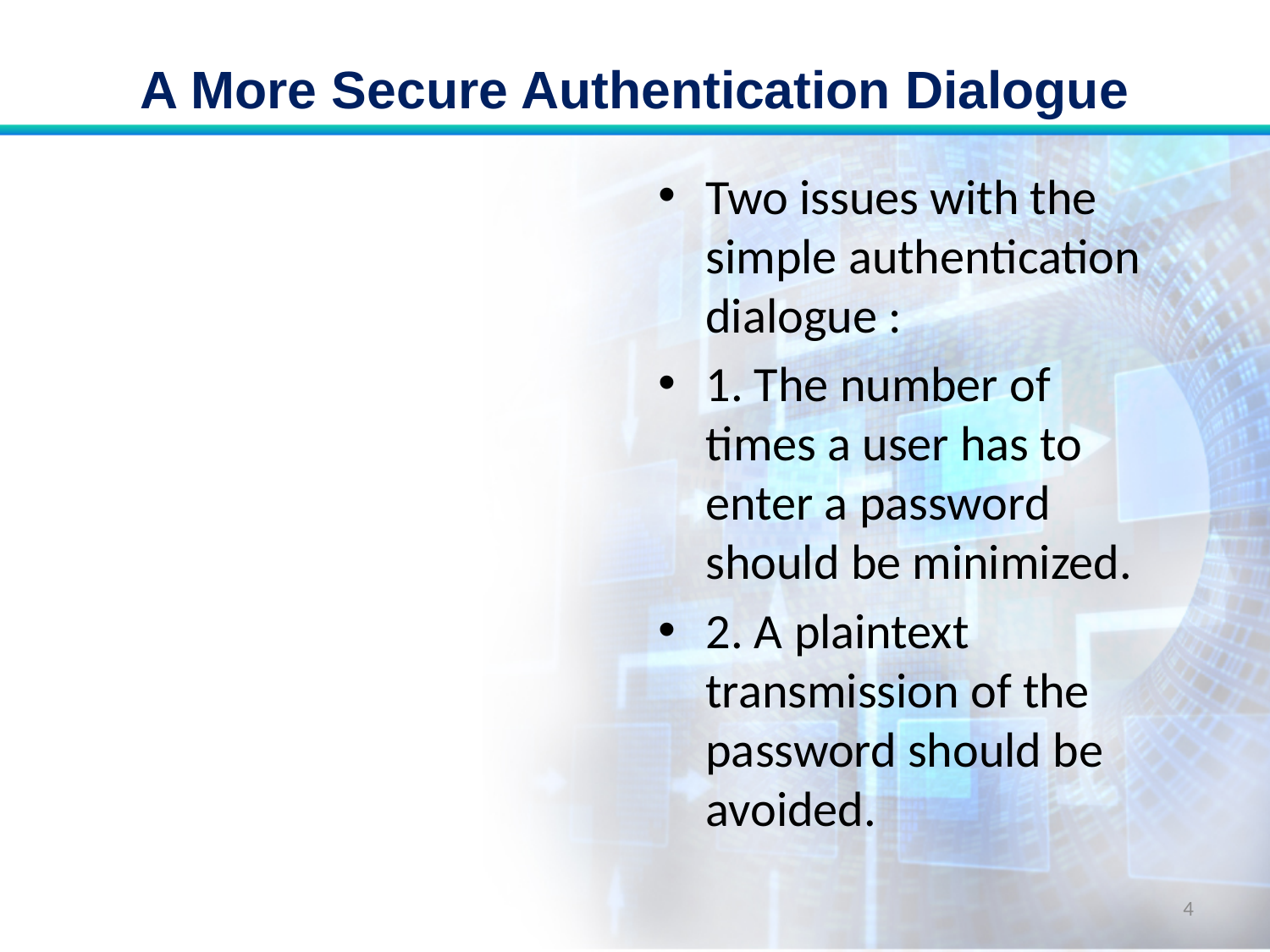

# A More Secure Authentication Dialogue
Two issues with the simple authentication dialogue :
1. The number of times a user has to enter a password should be minimized.
2. A plaintext transmission of the password should be avoided.

4